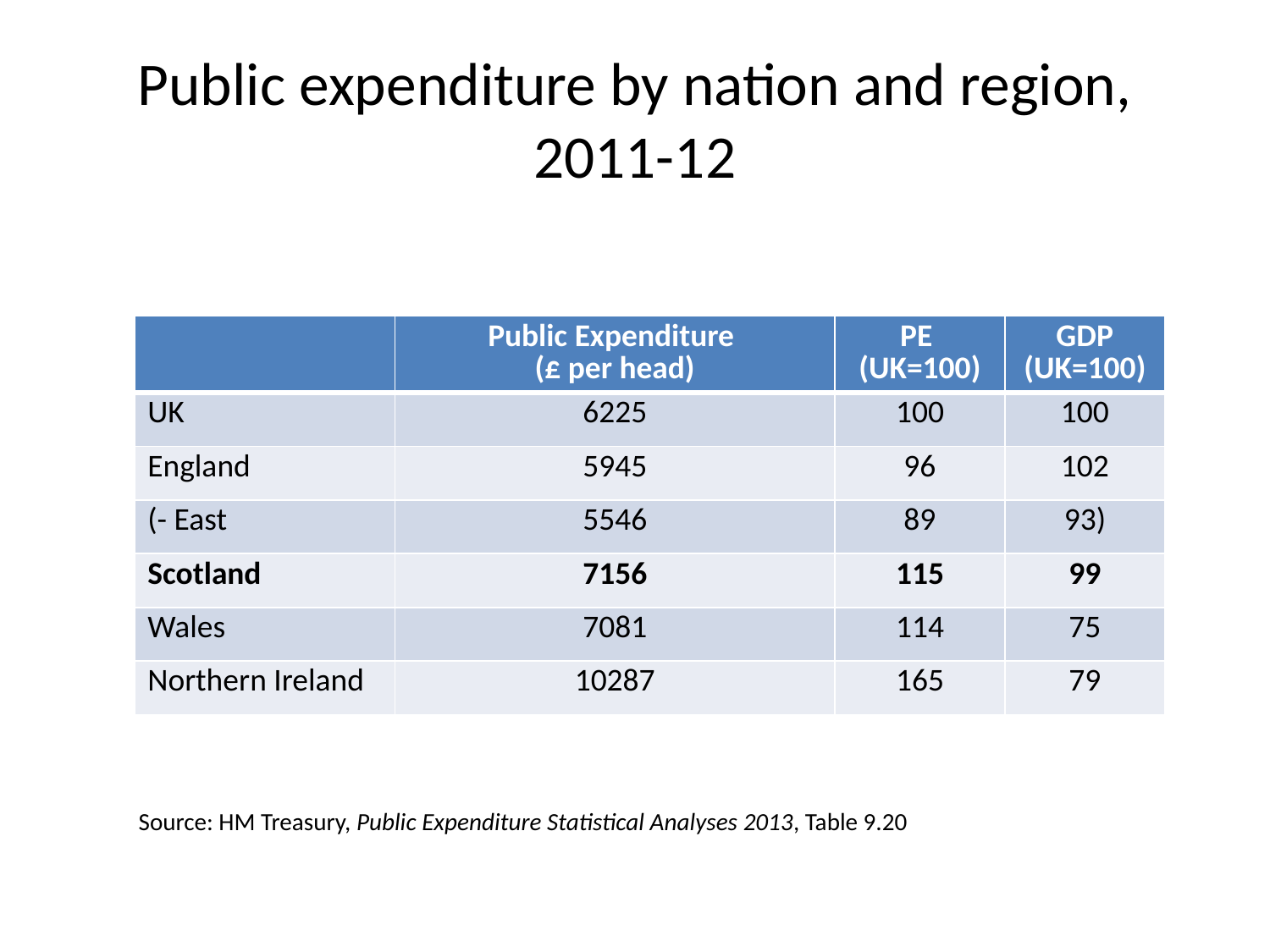

# Public expenditure by nation and region, 2011-12
|  | Public Expenditure (£ per head) | PE (UK=100) | GDP (UK=100) |
| --- | --- | --- | --- |
| UK | 6225 | 100 | 100 |
| England | 5945 | 96 | 102 |
| (- East | 5546 | 89 | 93) |
| Scotland | 7156 | 115 | 99 |
| Wales | 7081 | 114 | 75 |
| Northern Ireland | 10287 | 165 | 79 |
Source: HM Treasury, Public Expenditure Statistical Analyses 2013, Table 9.20